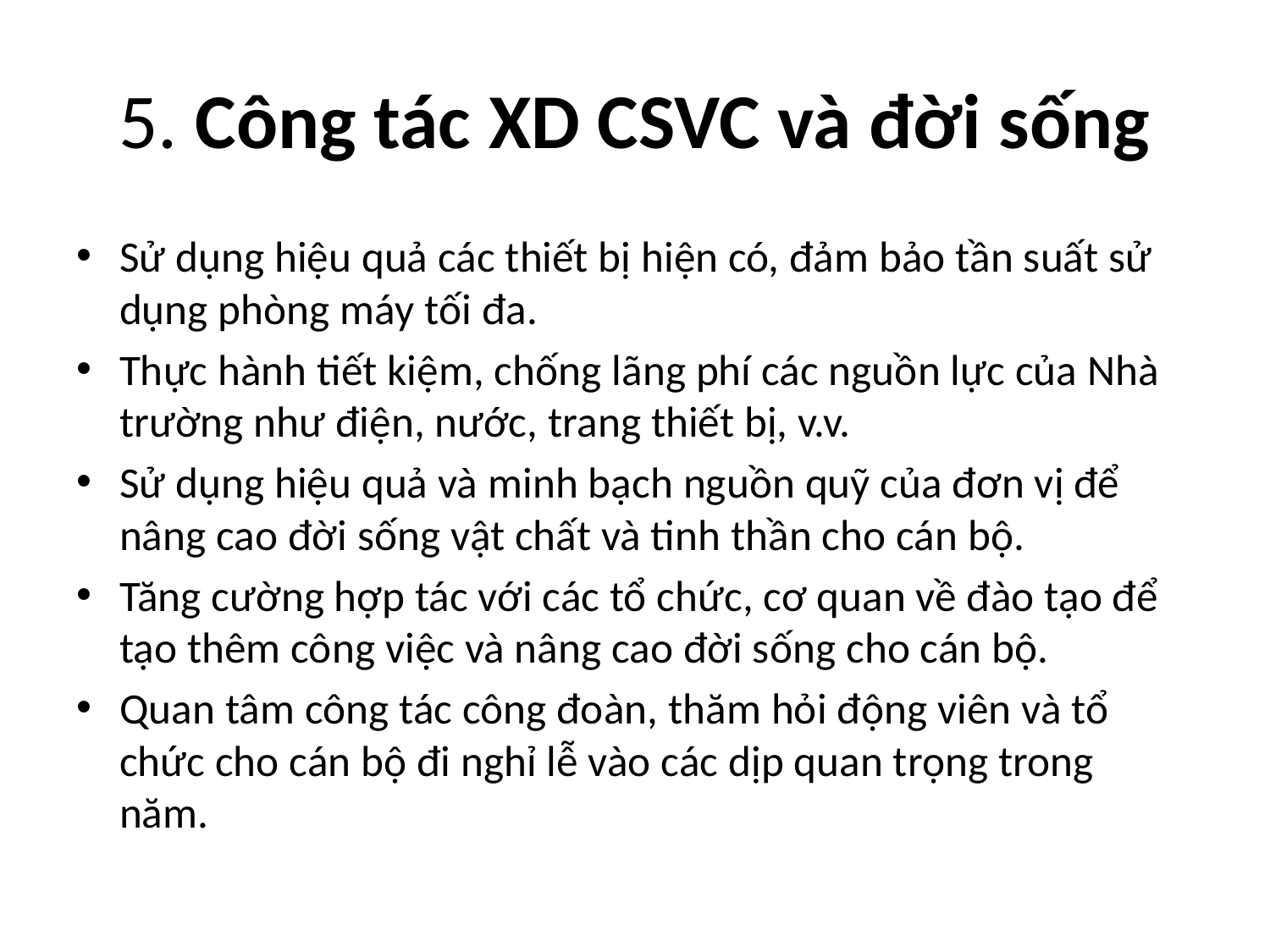

# 5. Công tác XD CSVC và đời sống
Sử dụng hiệu quả các thiết bị hiện có, đảm bảo tần suất sử dụng phòng máy tối đa.
Thực hành tiết kiệm, chống lãng phí các nguồn lực của Nhà trường như điện, nước, trang thiết bị, v.v.
Sử dụng hiệu quả và minh bạch nguồn quỹ của đơn vị để nâng cao đời sống vật chất và tinh thần cho cán bộ.
Tăng cường hợp tác với các tổ chức, cơ quan về đào tạo để tạo thêm công việc và nâng cao đời sống cho cán bộ.
Quan tâm công tác công đoàn, thăm hỏi động viên và tổ chức cho cán bộ đi nghỉ lễ vào các dịp quan trọng trong năm.